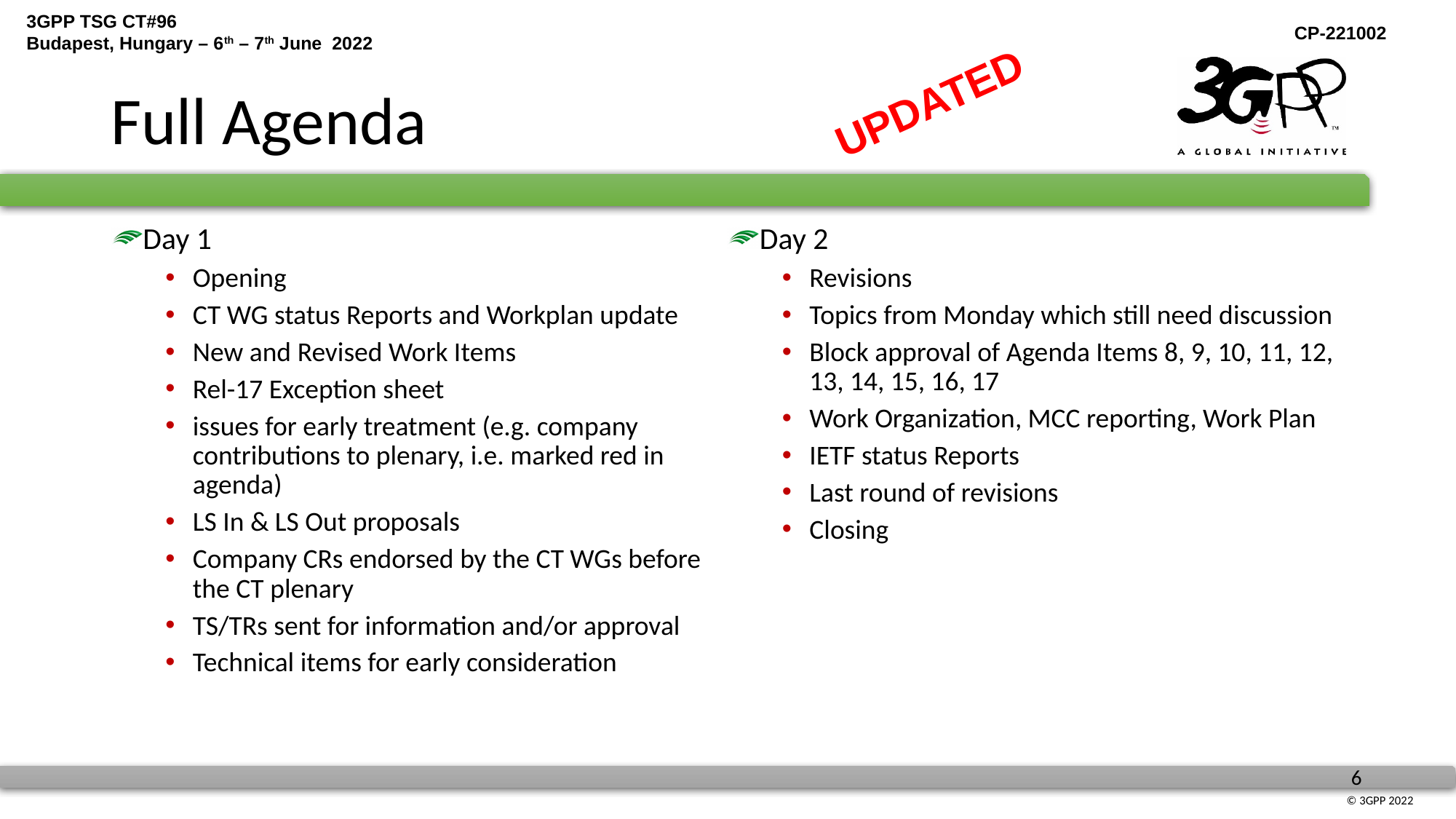

# Full Agenda
UPDATED
Day 1
Opening
CT WG status Reports and Workplan update
New and Revised Work Items
Rel-17 Exception sheet
issues for early treatment (e.g. company contributions to plenary, i.e. marked red in agenda)
LS In & LS Out proposals
Company CRs endorsed by the CT WGs before the CT plenary
TS/TRs sent for information and/or approval
Technical items for early consideration

Day 2
Revisions
Topics from Monday which still need discussion
Block approval of Agenda Items 8, 9, 10, 11, 12, 13, 14, 15, 16, 17
Work Organization, MCC reporting, Work Plan
IETF status Reports
Last round of revisions
Closing